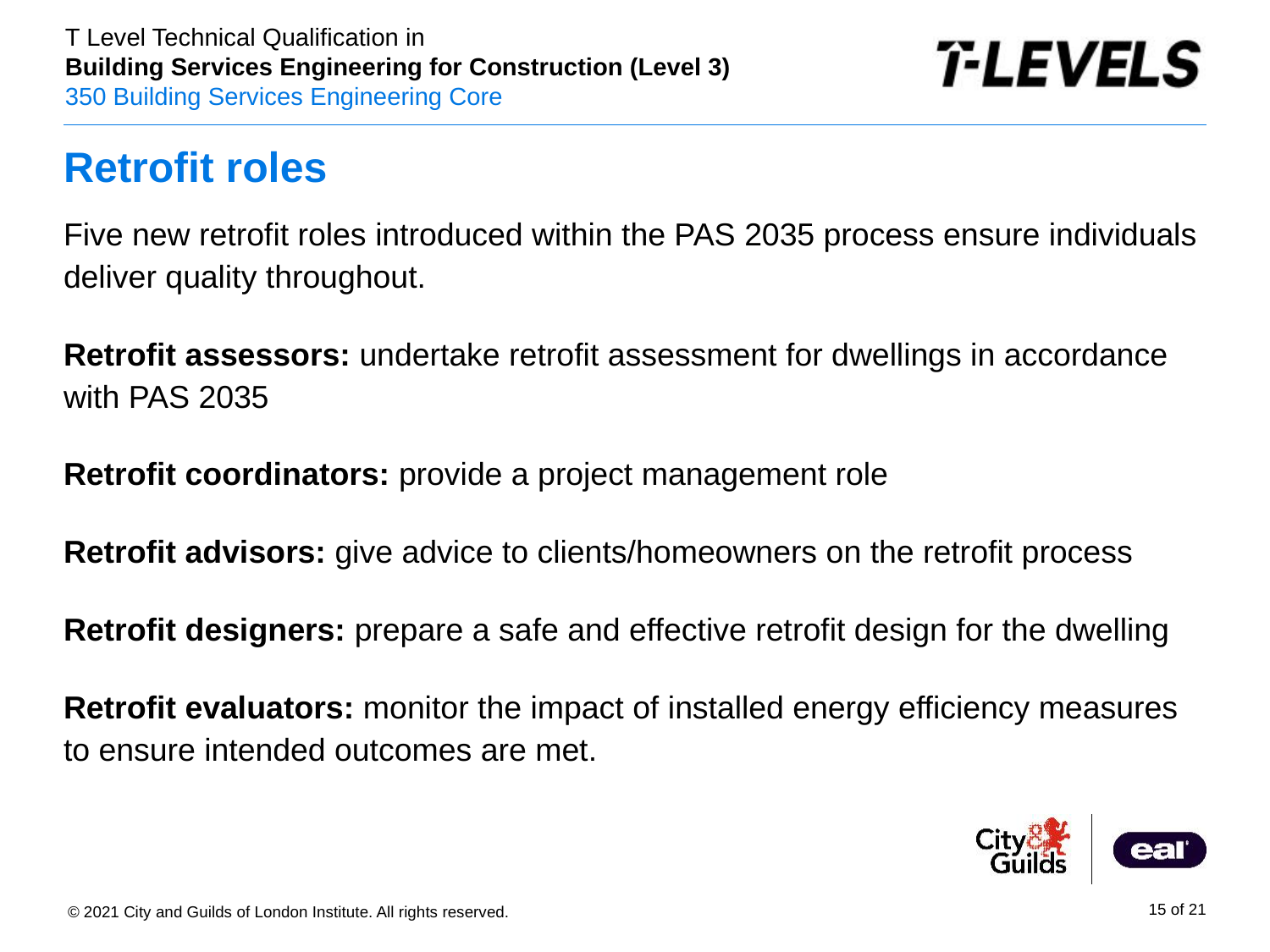

# Retrofit roles
Five new retrofit roles introduced within the PAS 2035 process ensure individuals deliver quality throughout.
Retrofit assessors: undertake retrofit assessment for dwellings in accordance with PAS 2035
Retrofit coordinators: provide a project management role
Retrofit advisors: give advice to clients/homeowners on the retrofit process
Retrofit designers: prepare a safe and effective retrofit design for the dwelling
Retrofit evaluators: monitor the impact of installed energy efficiency measures to ensure intended outcomes are met.